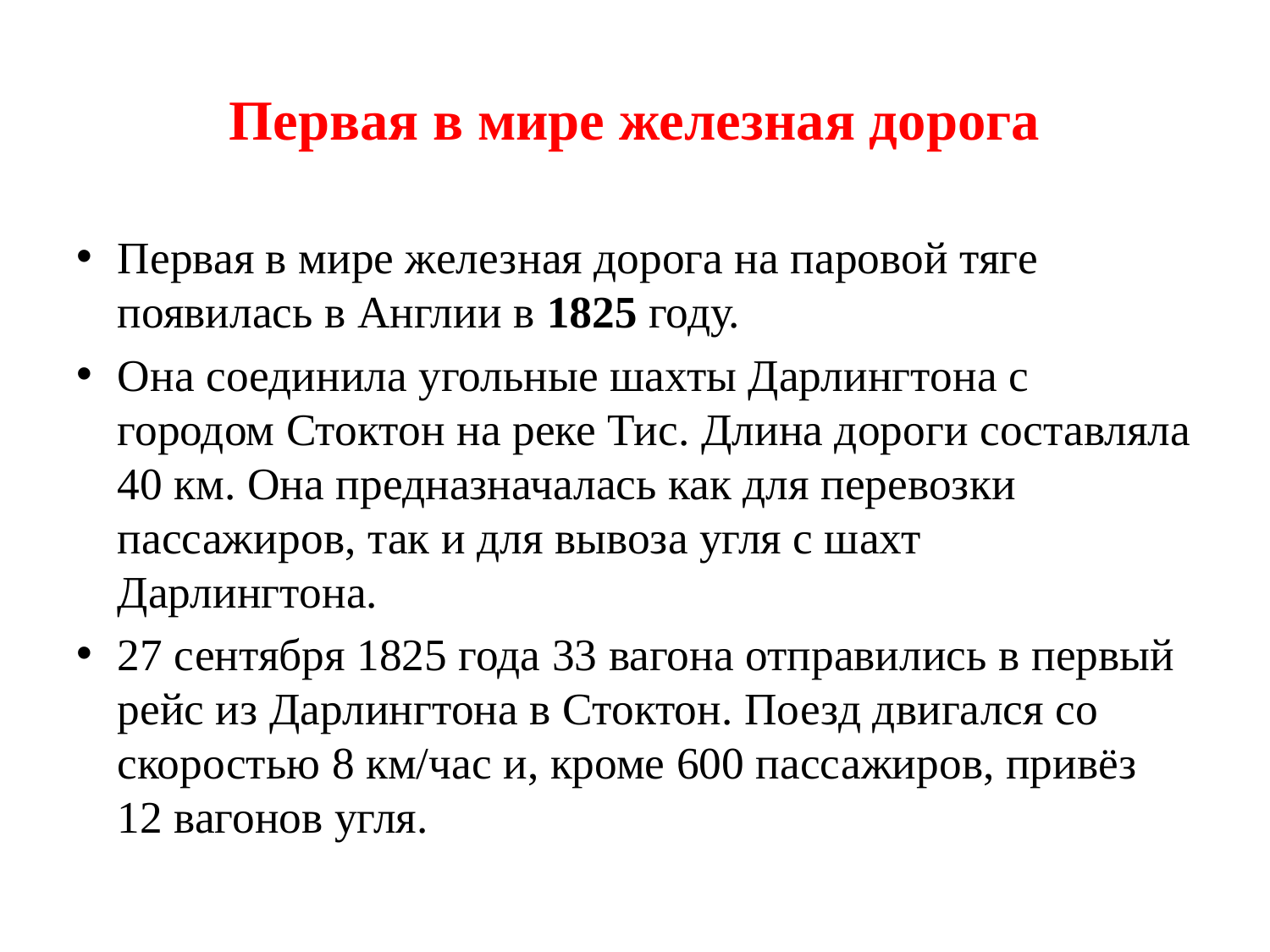

# Первая в мире железная дорога
Первая в мире железная дорога на паровой тяге появилась в Англии в 1825 году.
Она соединила угольные шахты Дарлингтона с городом Стоктон на реке Тис. Длина дороги составляла 40 км. Она предназначалась как для перевозки пассажиров, так и для вывоза угля с шахт Дарлингтона.
27 сентября 1825 года 33 вагона отправились в первый рейс из Дарлингтона в Стоктон. Поезд двигался со скоростью 8 км/час и, кроме 600 пассажиров, привёз 12 вагонов угля.